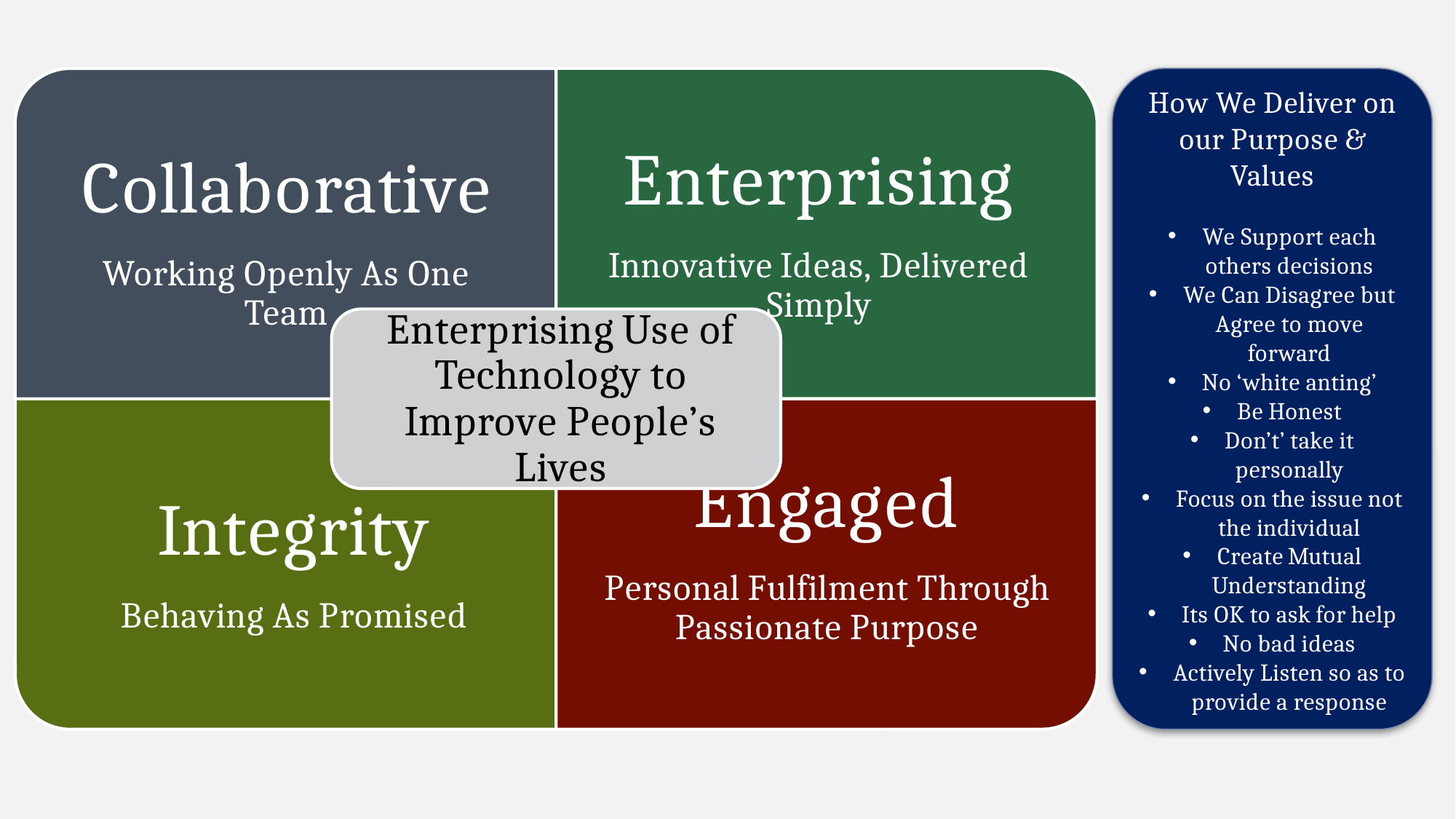

Collaborative
Working Openly As One Team
Enterprising
Innovative Ideas, Delivered Simply
Integrity
Behaving As Promised
Engaged
Personal Fulfilment Through Passionate Purpose
Enterprising Use of Technology to Improve People’s Lives
How We Deliver on our Purpose & Values

We Support each others decisions
We Can Disagree but Agree to move forward
No ‘white anting’
Be Honest
Don’t’ take it personally
Focus on the issue not the individual
Create Mutual Understanding
Its OK to ask for help
No bad ideas
Actively Listen so as to provide a response